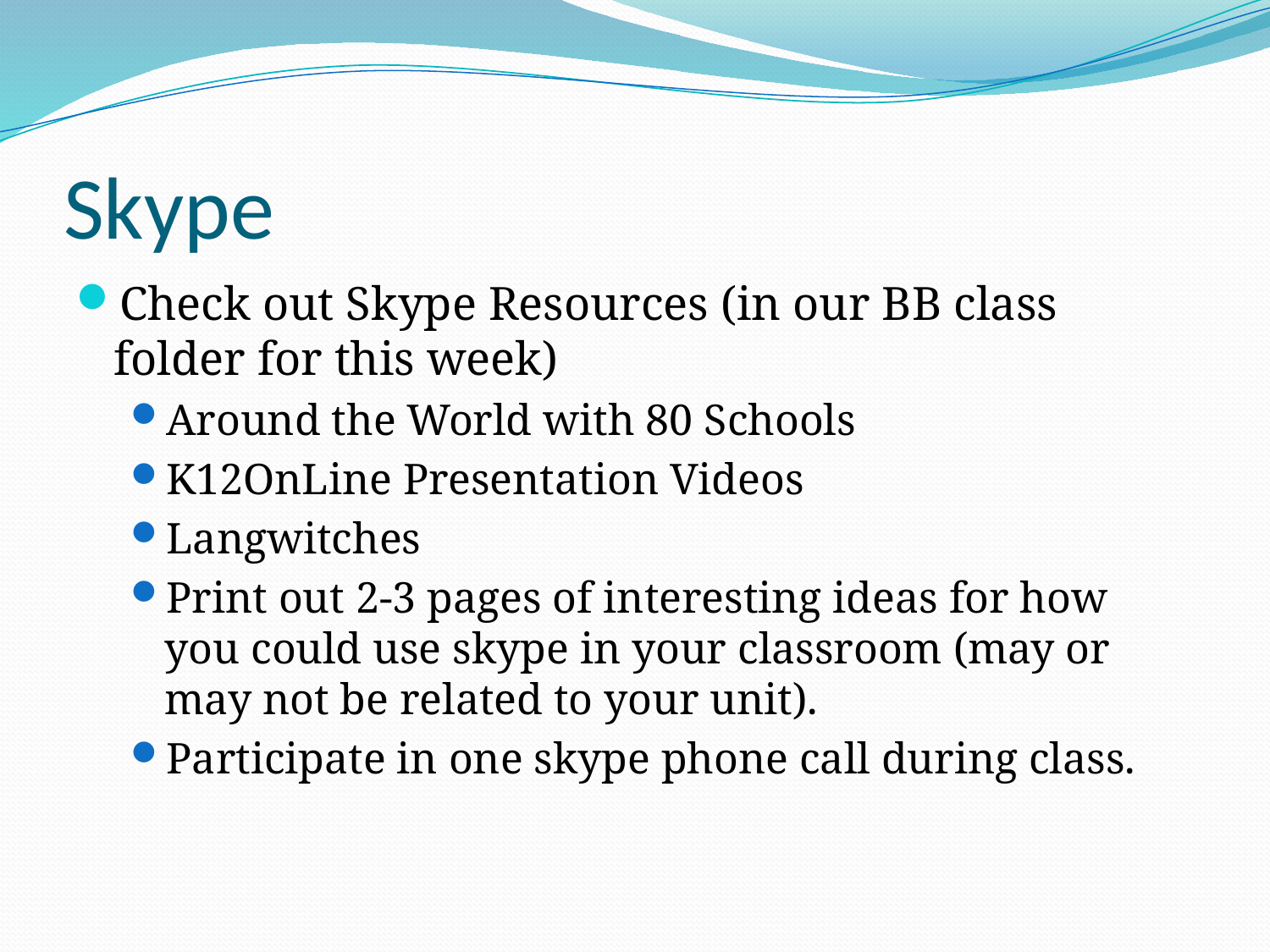

# Skype
Check out Skype Resources (in our BB class folder for this week)
Around the World with 80 Schools
K12OnLine Presentation Videos
Langwitches
Print out 2-3 pages of interesting ideas for how you could use skype in your classroom (may or may not be related to your unit).
Participate in one skype phone call during class.